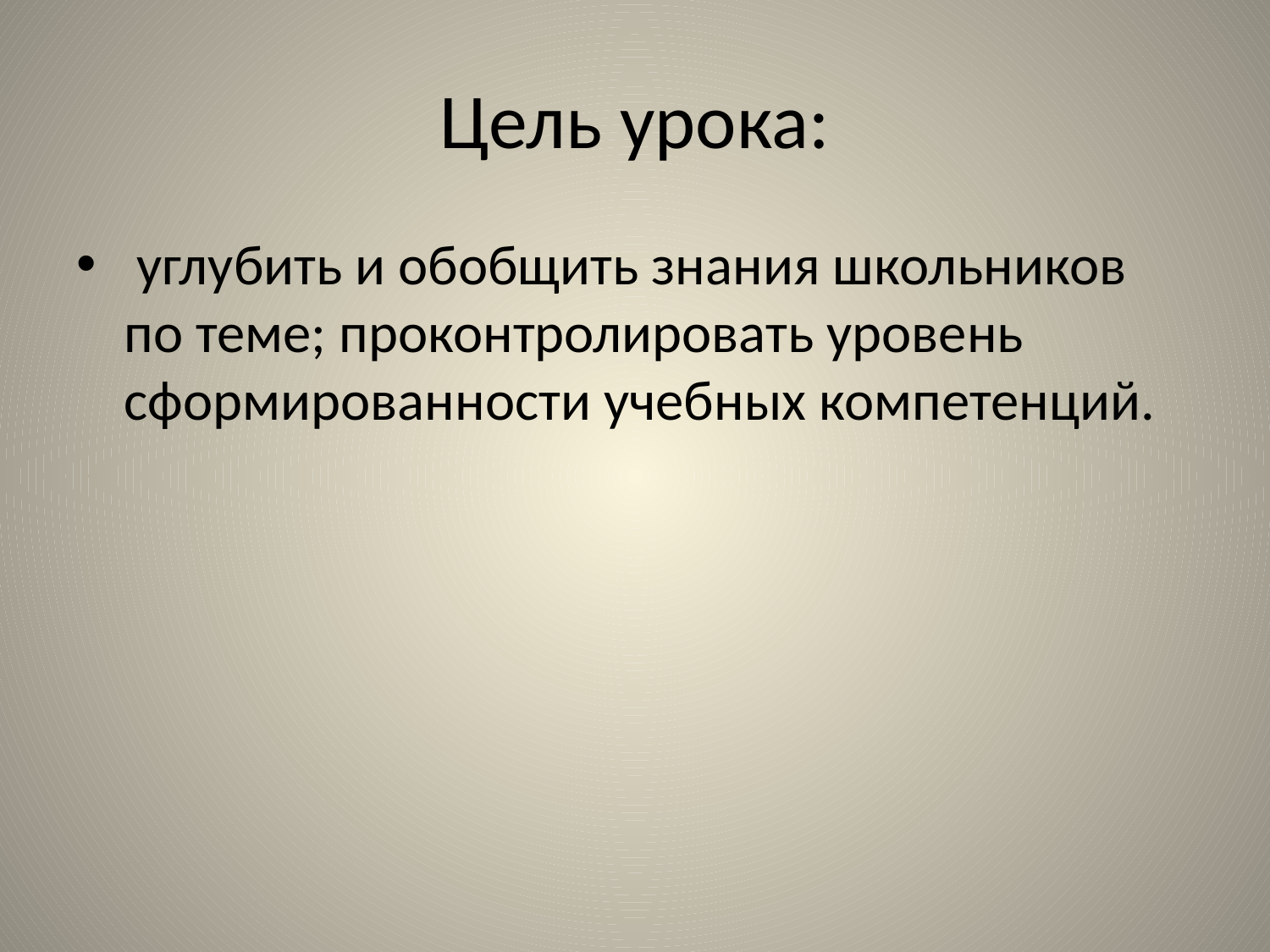

# Цель урока:
 углубить и обобщить знания школьников по теме; проконтролировать уровень сформированности учебных компетенций.